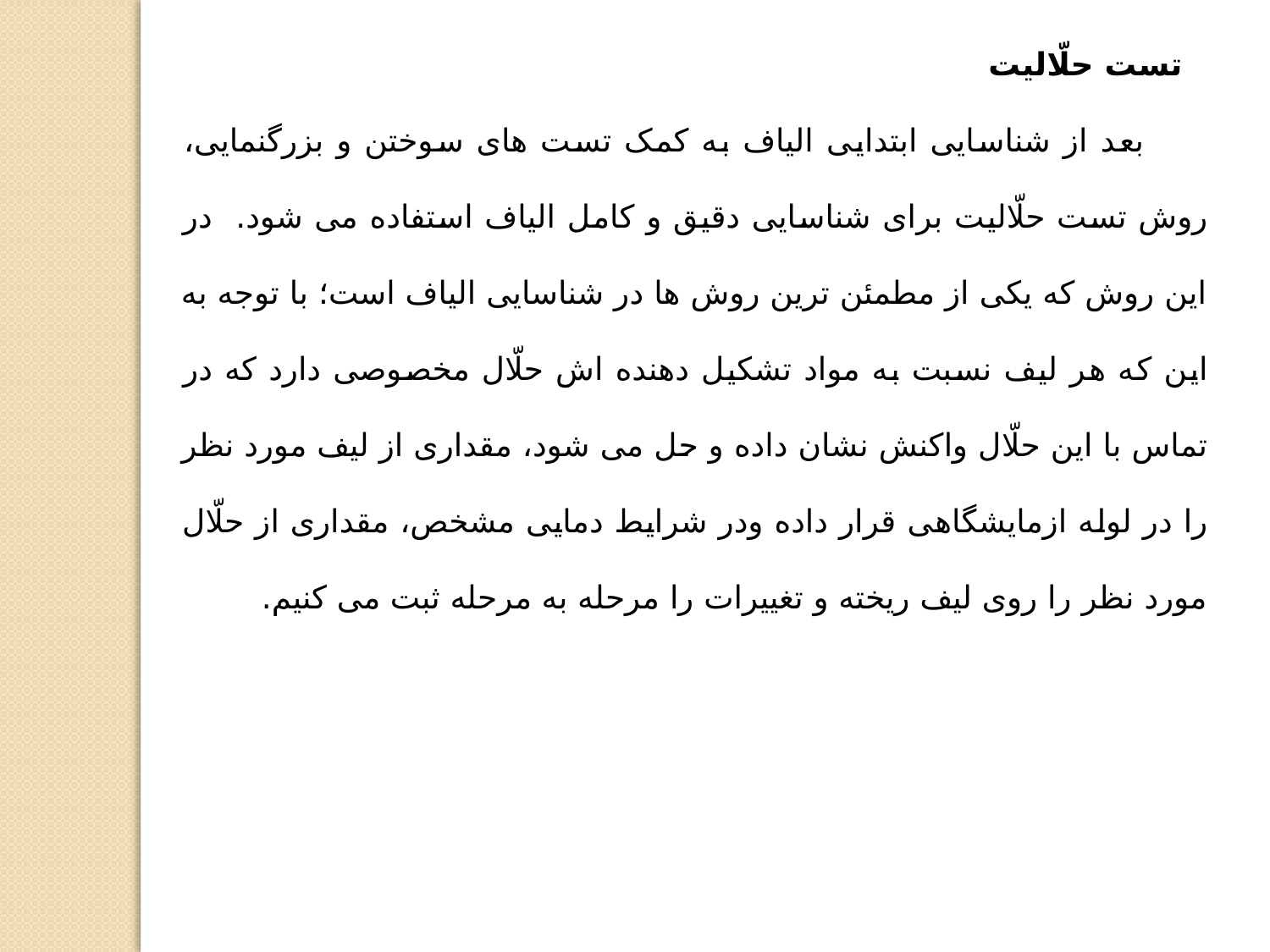

تست حلّالیت
   بعد از شناسایی ابتدایی الیاف به کمک تست های سوختن و بزرگنمایی، روش تست حلّالیت برای شناسایی دقیق و کامل الیاف استفاده می شود.  در این روش که یکی از مطمئن ترین روش ها در شناسایی الیاف است؛ با توجه به این که هر لیف نسبت به مواد تشکیل دهنده اش حلّال مخصوصی دارد که در تماس با این حلّال واکنش نشان داده و حل می شود، مقداری از لیف مورد نظر را در لوله ازمایشگاهی قرار داده ودر شرایط دمایی مشخص، مقداری از حلّال مورد نظر را روی لیف ریخته و تغییرات را مرحله به مرحله ثبت می کنیم.